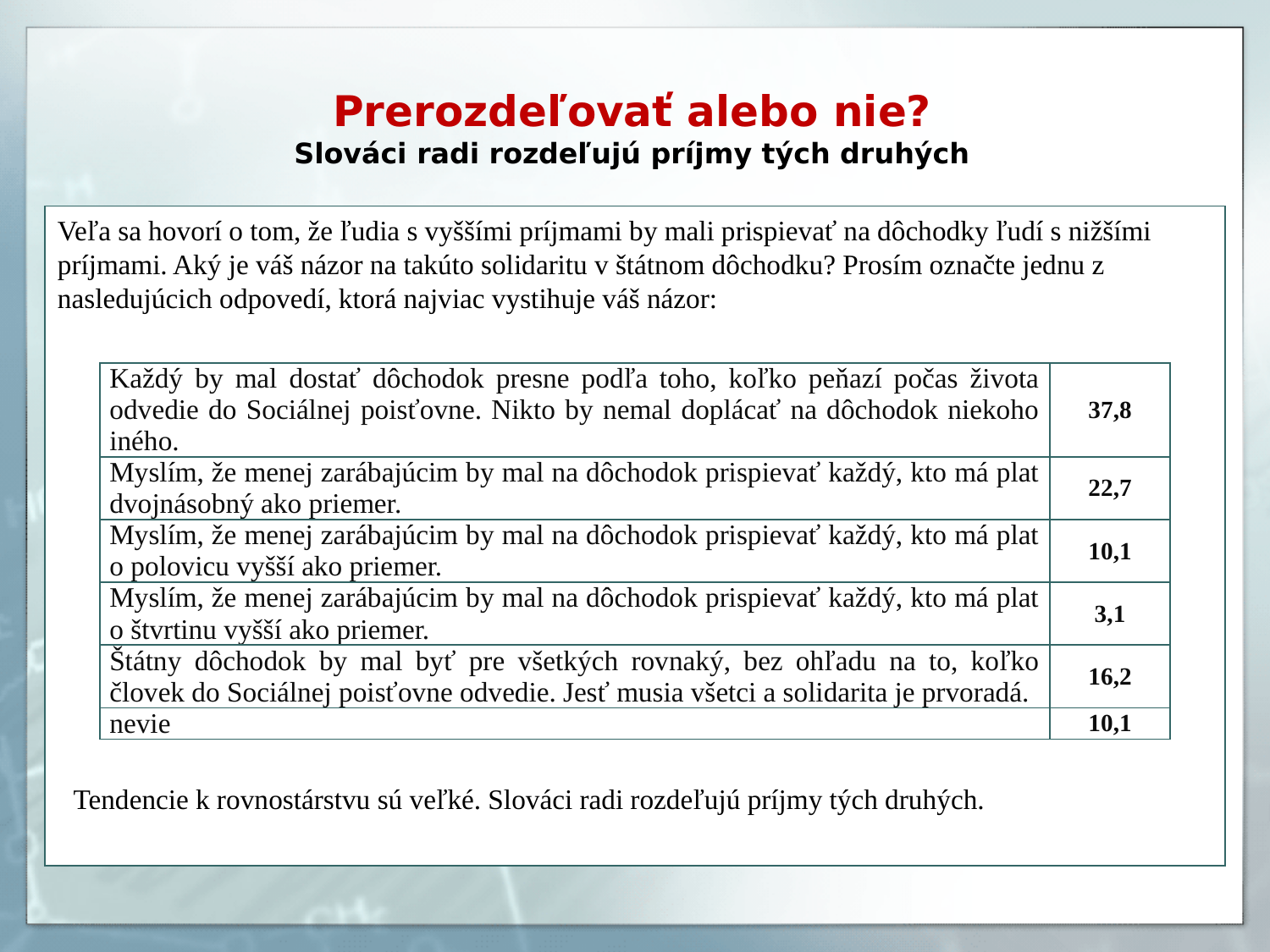

# Prerozdeľovať alebo nie? Slováci radi rozdeľujú príjmy tých druhých
Veľa sa hovorí o tom, že ľudia s vyššími príjmami by mali prispievať na dôchodky ľudí s nižšími príjmami. Aký je váš názor na takúto solidaritu v štátnom dôchodku? Prosím označte jednu z nasledujúcich odpovedí, ktorá najviac vystihuje váš názor:

Tendencie k rovnostárstvu sú veľké. Slováci radi rozdeľujú príjmy tých druhých.

| Každý by mal dostať dôchodok presne podľa toho, koľko peňazí počas života odvedie do Sociálnej poisťovne. Nikto by nemal doplácať na dôchodok niekoho iného. | 37,8 |
| --- | --- |
| Myslím, že menej zarábajúcim by mal na dôchodok prispievať každý, kto má plat dvojnásobný ako priemer. | 22,7 |
| Myslím, že menej zarábajúcim by mal na dôchodok prispievať každý, kto má plat o polovicu vyšší ako priemer. | 10,1 |
| Myslím, že menej zarábajúcim by mal na dôchodok prispievať každý, kto má plat o štvrtinu vyšší ako priemer. | 3,1 |
| Štátny dôchodok by mal byť pre všetkých rovnaký, bez ohľadu na to, koľko človek do Sociálnej poisťovne odvedie. Jesť musia všetci a solidarita je prvoradá. | 16,2 |
| nevie | 10,1 |